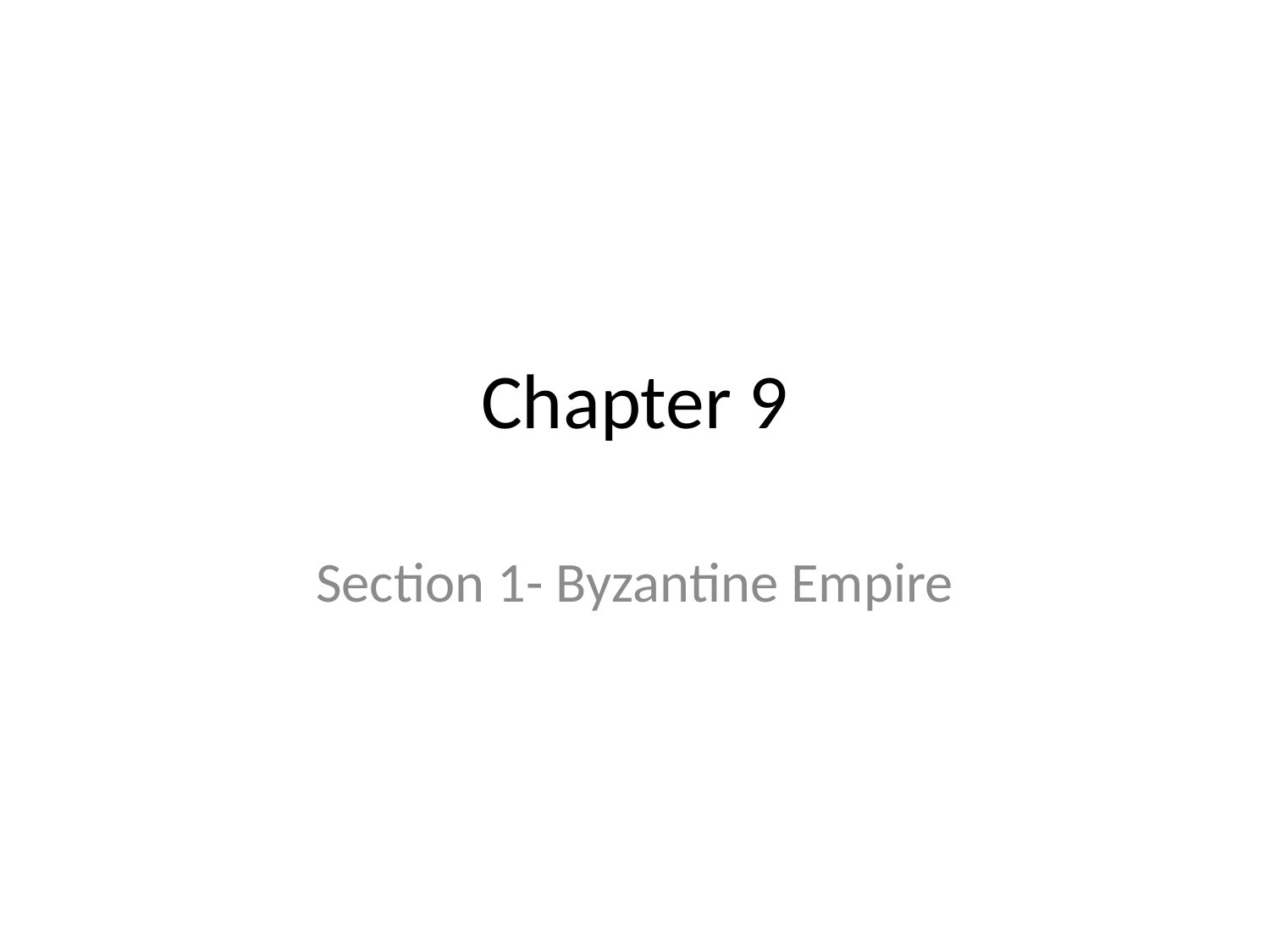

# Chapter 9
Section 1- Byzantine Empire